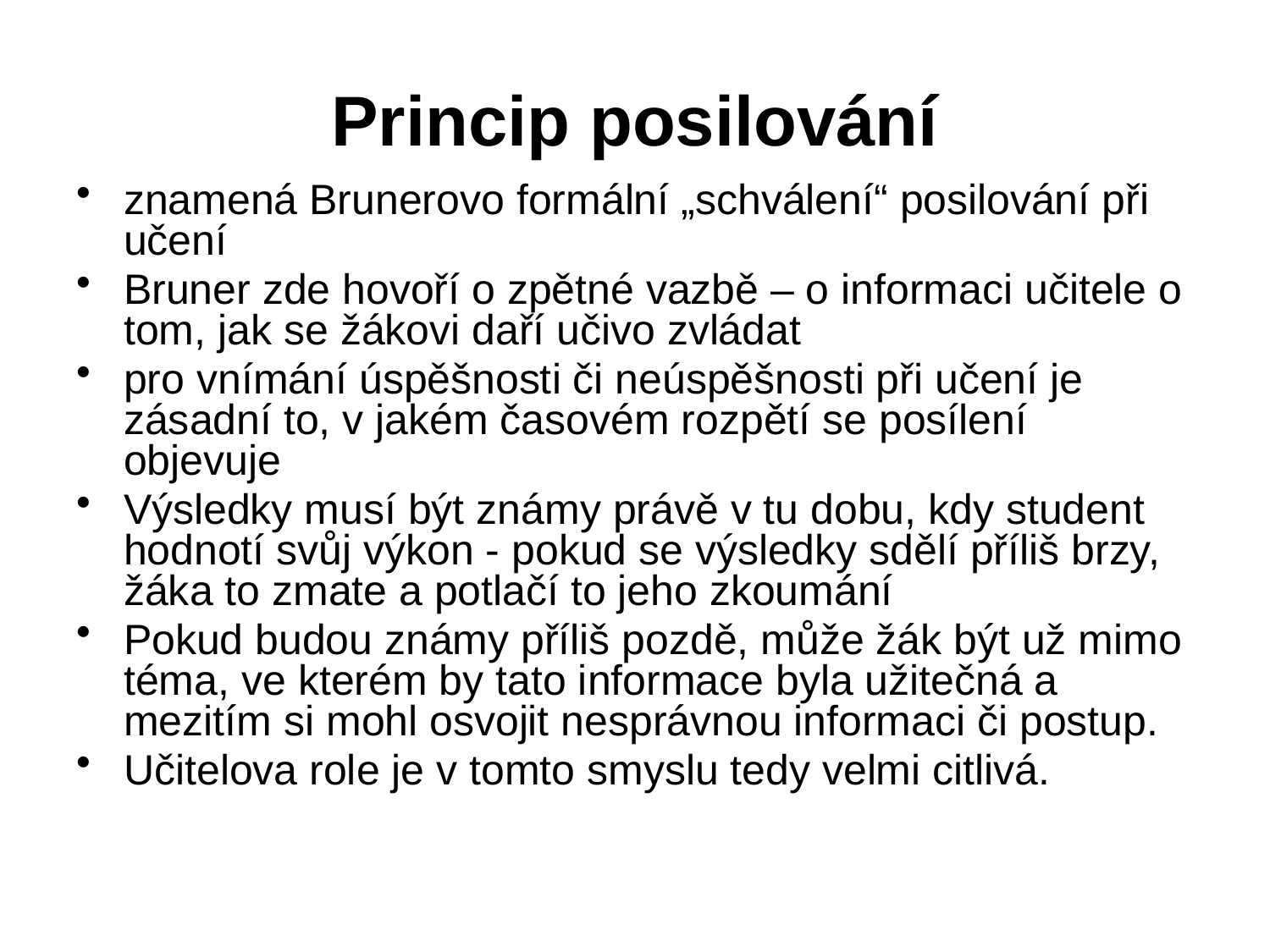

# Princip posilování
znamená Brunerovo formální „schválení“ posilování při učení
Bruner zde hovoří o zpětné vazbě – o informaci učitele o tom, jak se žákovi daří učivo zvládat
pro vnímání úspěšnosti či neúspěšnosti při učení je zásadní to, v jakém časovém rozpětí se posílení objevuje
Výsledky musí být známy právě v tu dobu, kdy student hodnotí svůj výkon - pokud se výsledky sdělí příliš brzy, žáka to zmate a potlačí to jeho zkoumání
Pokud budou známy příliš pozdě, může žák být už mimo téma, ve kterém by tato informace byla užitečná a mezitím si mohl osvojit nesprávnou informaci či postup.
Učitelova role je v tomto smyslu tedy velmi citlivá.